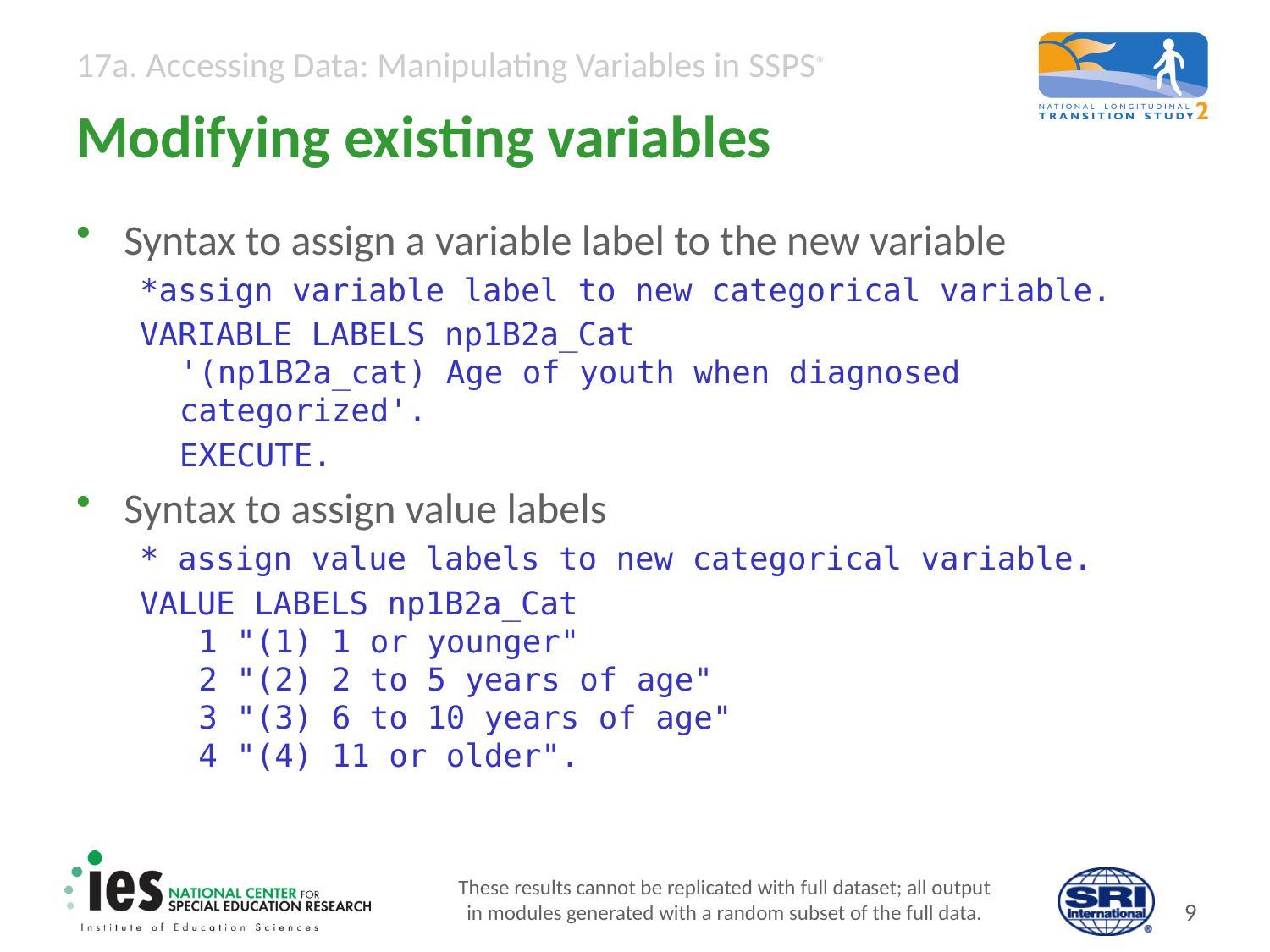

# Modifying existing variables
Syntax to assign a variable label to the new variable
*assign variable label to new categorical variable.
VARIABLE LABELS np1B2a_Cat
'(np1B2a_cat) Age of youth when diagnosed categorized'.
	EXECUTE.
Syntax to assign value labels
* assign value labels to new categorical variable.
VALUE LABELS np1B2a_Cat
 1 "(1) 1 or younger"
 2 "(2) 2 to 5 years of age"
 3 "(3) 6 to 10 years of age"
 4 "(4) 11 or older".
These results cannot be replicated with full dataset; all output
in modules generated with a random subset of the full data.
9